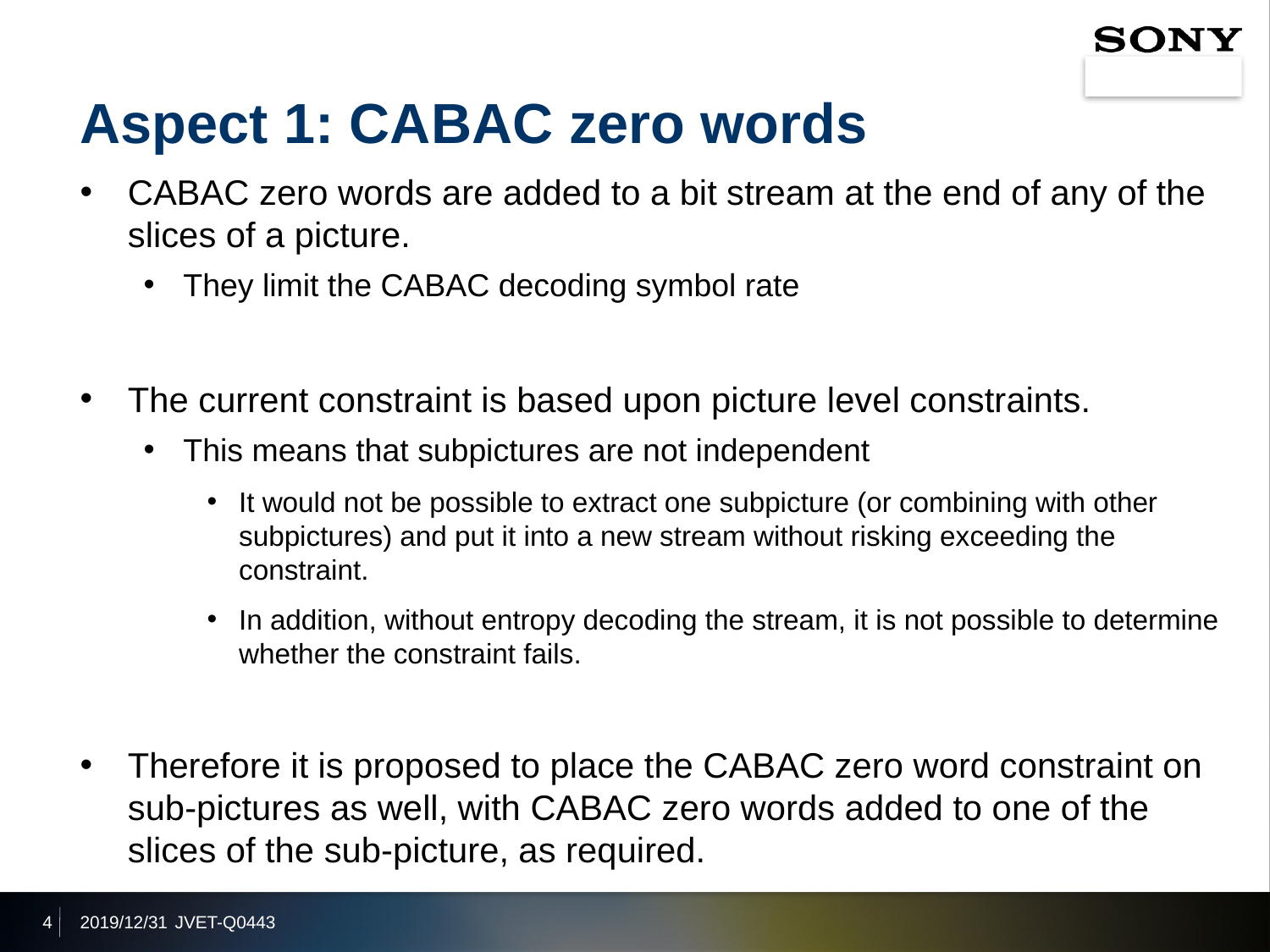

# Aspect 1: CABAC zero words
CABAC zero words are added to a bit stream at the end of any of the slices of a picture.
They limit the CABAC decoding symbol rate

The current constraint is based upon picture level constraints.
This means that subpictures are not independent
It would not be possible to extract one subpicture (or combining with other subpictures) and put it into a new stream without risking exceeding the constraint.
In addition, without entropy decoding the stream, it is not possible to determine whether the constraint fails.

Therefore it is proposed to place the CABAC zero word constraint on sub-pictures as well, with CABAC zero words added to one of the slices of the sub-picture, as required.
4
2019/12/31
JVET-Q0443